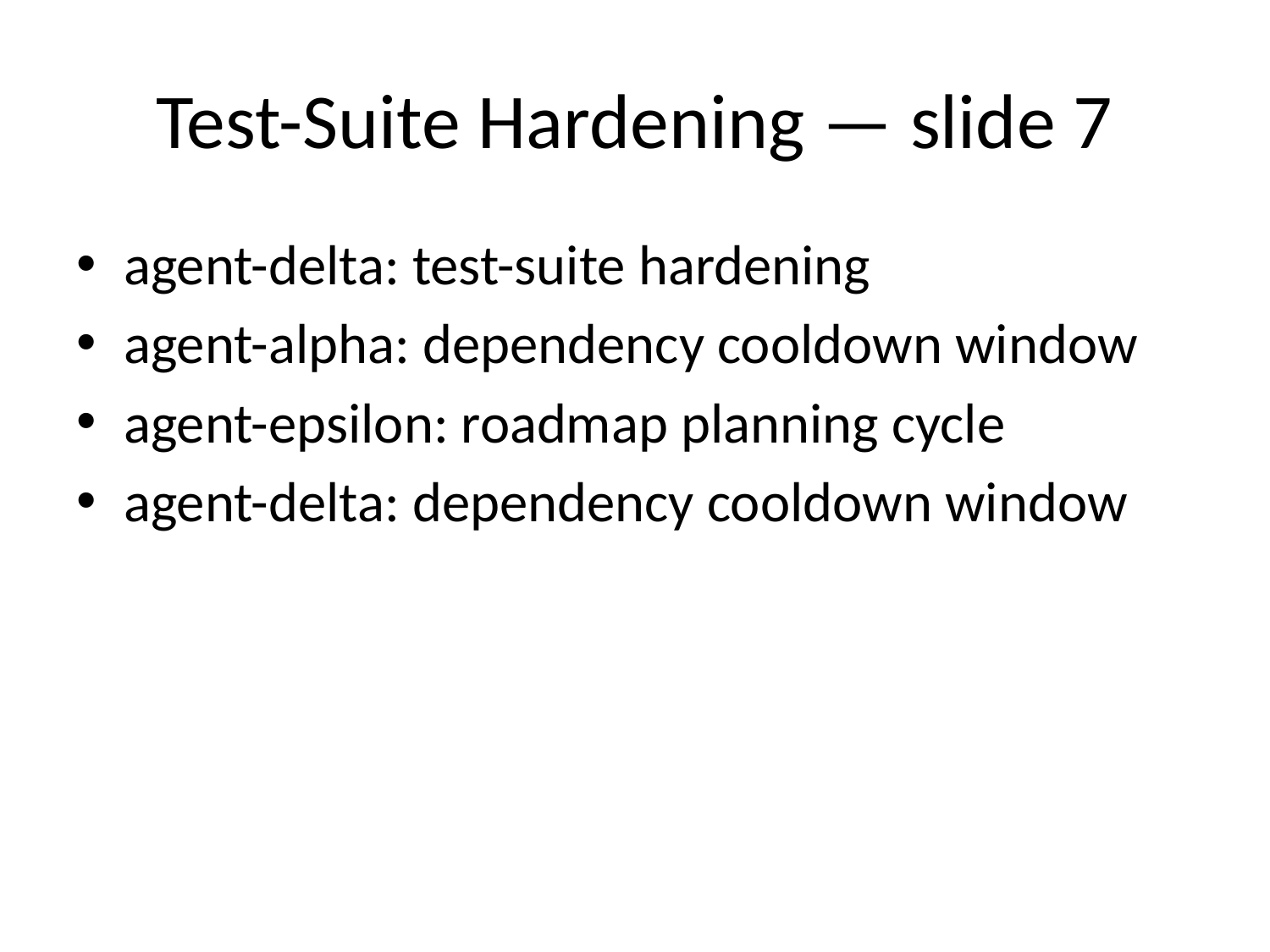

# Test-Suite Hardening — slide 7
agent-delta: test-suite hardening
agent-alpha: dependency cooldown window
agent-epsilon: roadmap planning cycle
agent-delta: dependency cooldown window